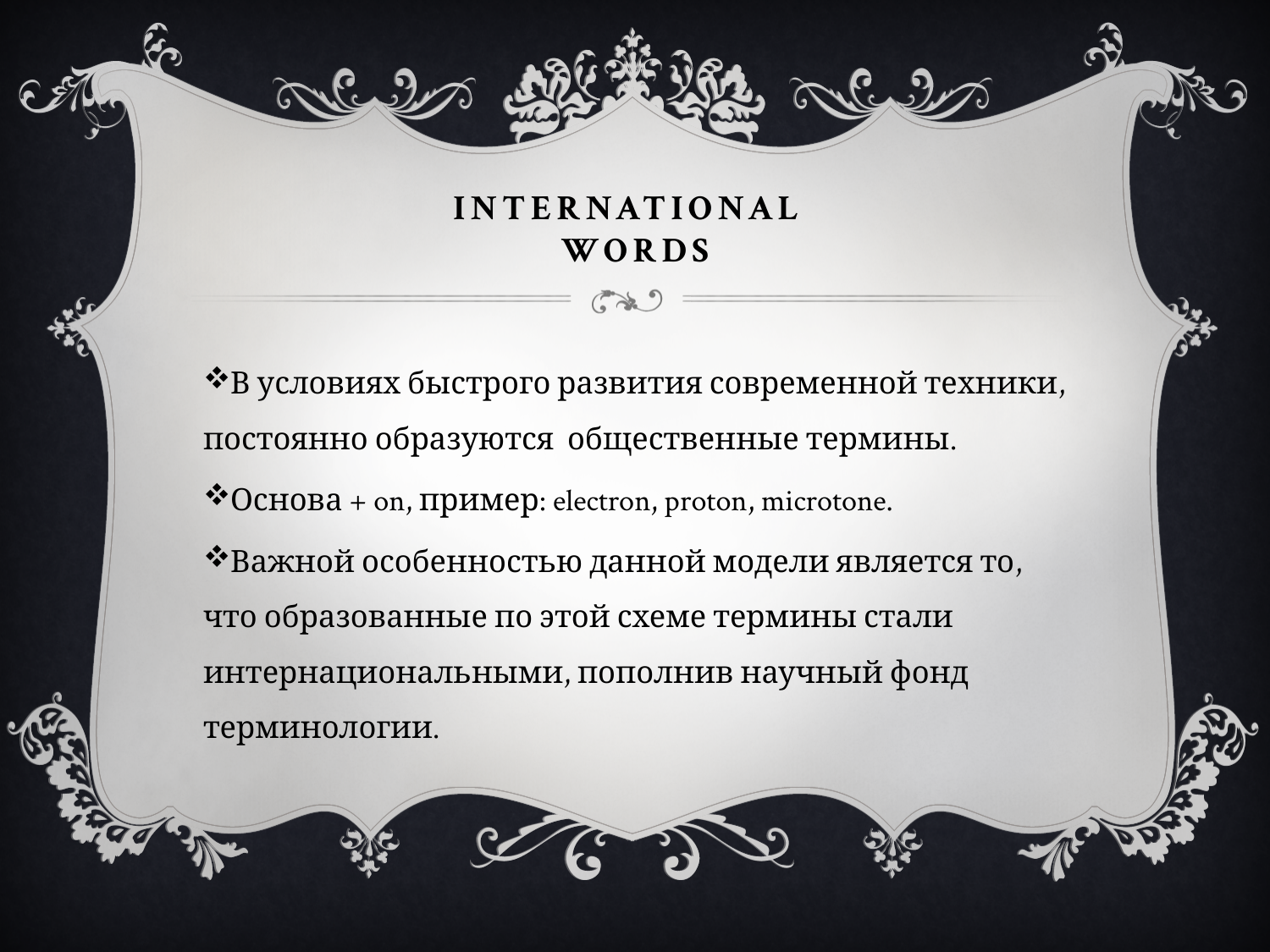

# International words
В условиях быстрого развития современной техники, постоянно образуются  общественные термины.
Основа + on, пример: electron, proton, microtone.
Важной особенностью данной модели является то, что образованные по этой схеме термины стали интернациональными, пополнив научный фонд терминологии.